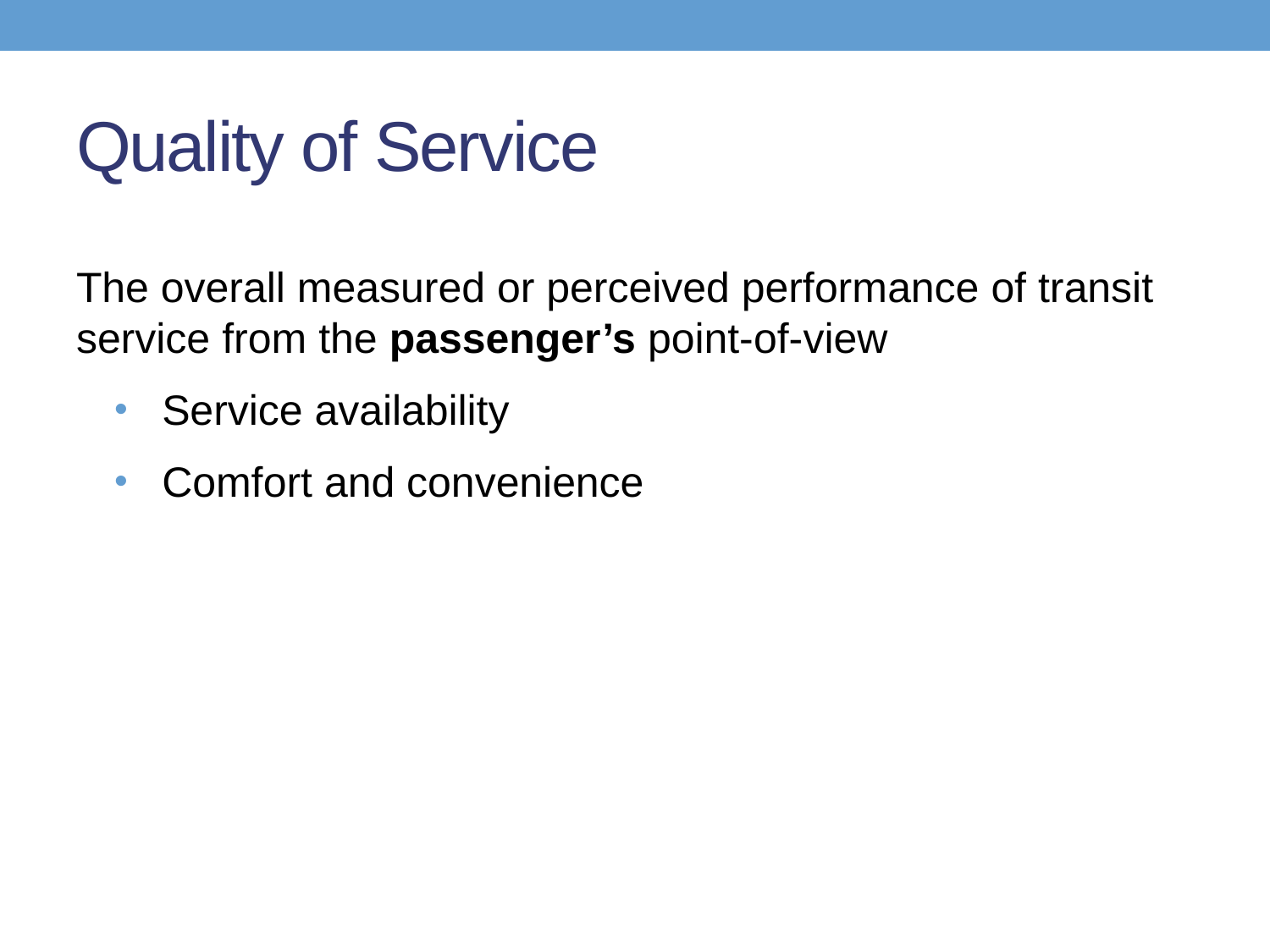

# Quality of Service
The overall measured or perceived performance of transit service from the passenger’s point-of-view
Service availability
Comfort and convenience